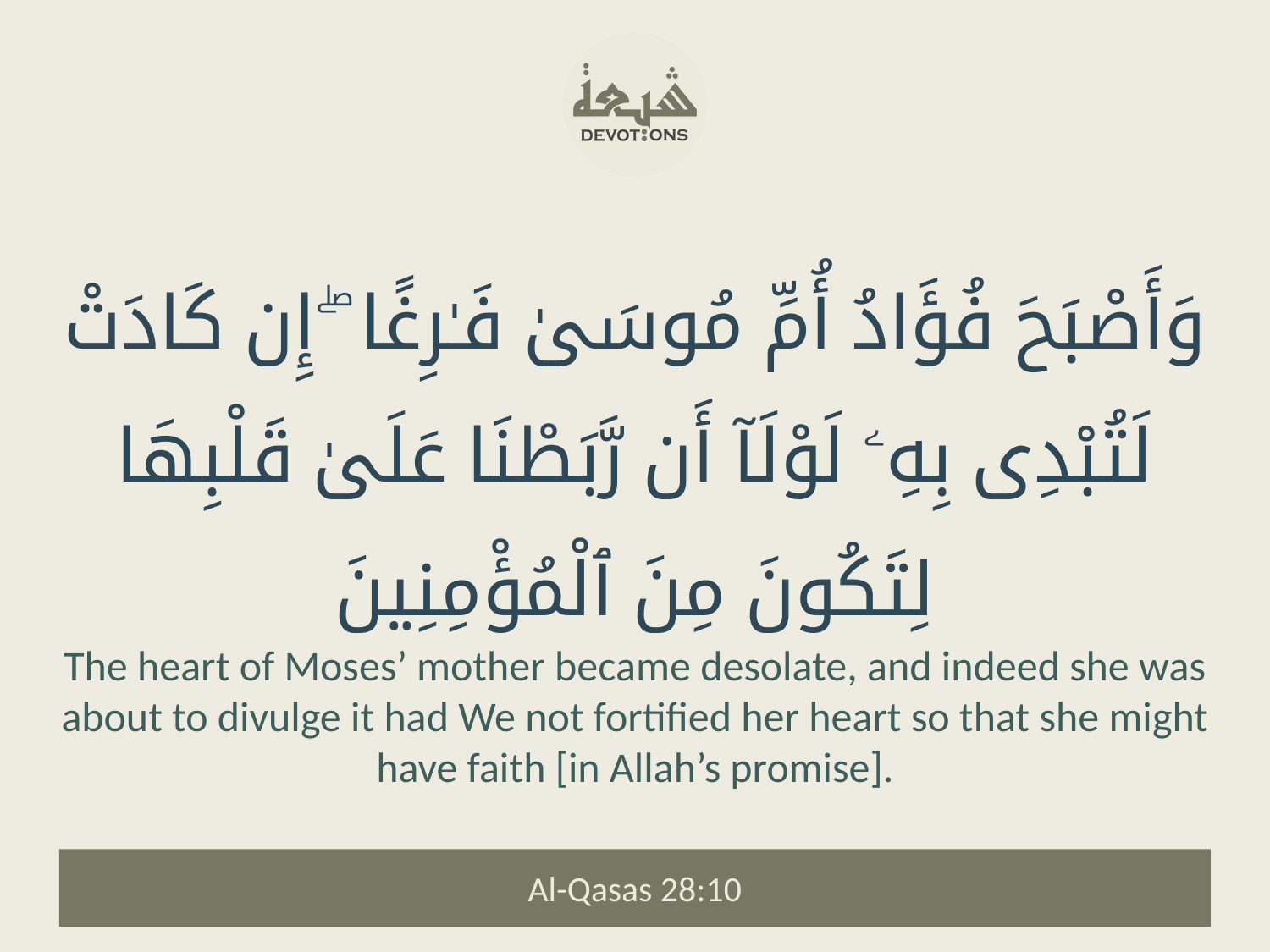

وَأَصْبَحَ فُؤَادُ أُمِّ مُوسَىٰ فَـٰرِغًا ۖ إِن كَادَتْ لَتُبْدِى بِهِۦ لَوْلَآ أَن رَّبَطْنَا عَلَىٰ قَلْبِهَا لِتَكُونَ مِنَ ٱلْمُؤْمِنِينَ
The heart of Moses’ mother became desolate, and indeed she was about to divulge it had We not fortified her heart so that she might have faith [in Allah’s promise].
Al-Qasas 28:10